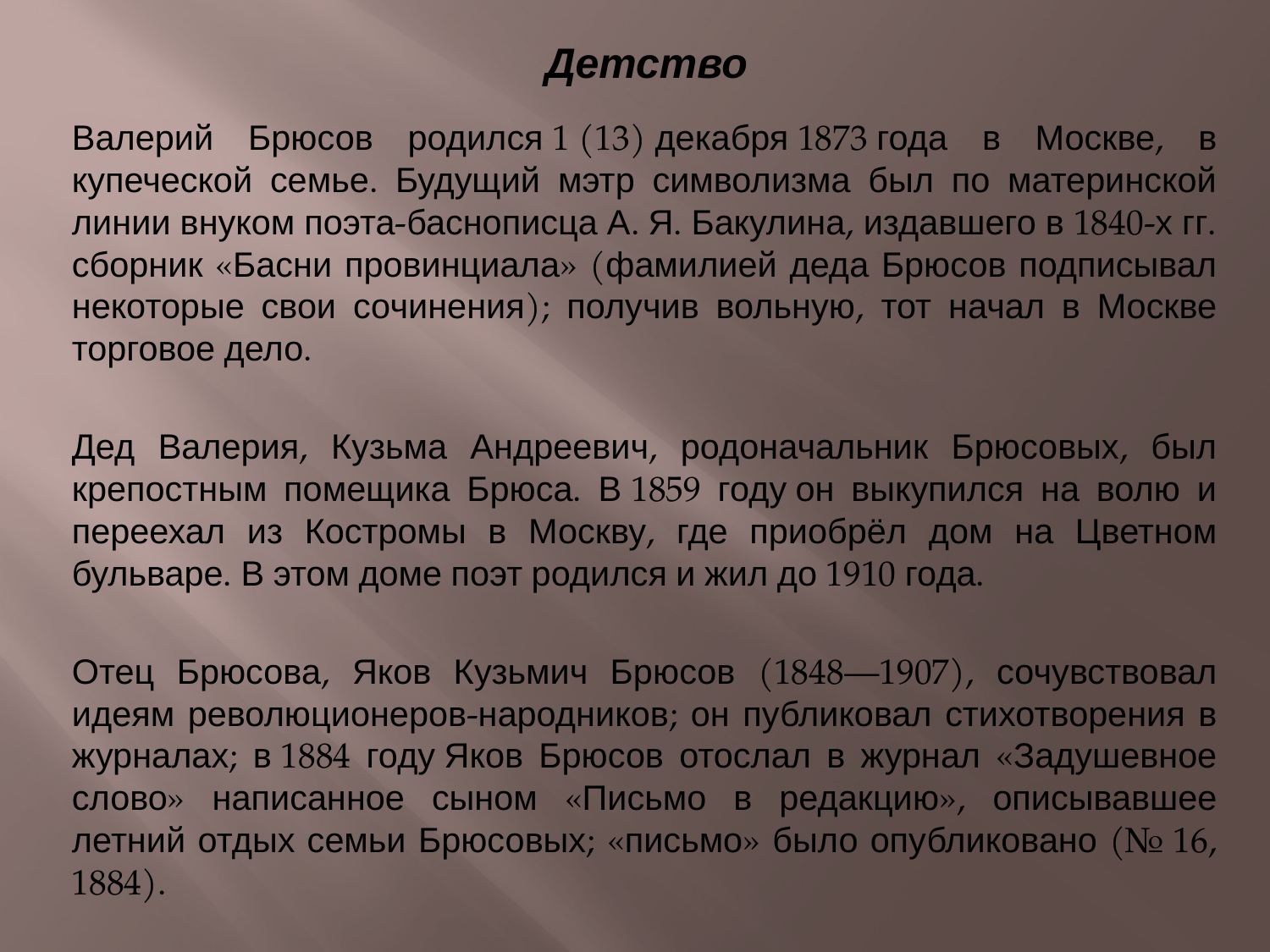

Детство
Валерий Брюсов родился 1 (13) декабря 1873 года в Москве, в купеческой семье. Будущий мэтр символизма был по материнской линии внуком поэта-баснописца А. Я. Бакулина, издавшего в 1840-х гг. сборник «Басни провинциала» (фамилией деда Брюсов подписывал некоторые свои сочинения); получив вольную, тот начал в Москве торговое дело.

Дед Валерия, Кузьма Андреевич, родоначальник Брюсовых, был крепостным помещика Брюса. В 1859 году он выкупился на волю и переехал из Костромы в Москву, где приобрёл дом на Цветном бульваре. В этом доме поэт родился и жил до 1910 года.

Отец Брюсова, Яков Кузьмич Брюсов (1848—1907), сочувствовал идеям революционеров-народников; он публиковал стихотворения в журналах; в 1884 году Яков Брюсов отослал в журнал «Задушевное слово» написанное сыном «Письмо в редакцию», описывавшее летний отдых семьи Брюсовых; «письмо» было опубликовано (№ 16, 1884).